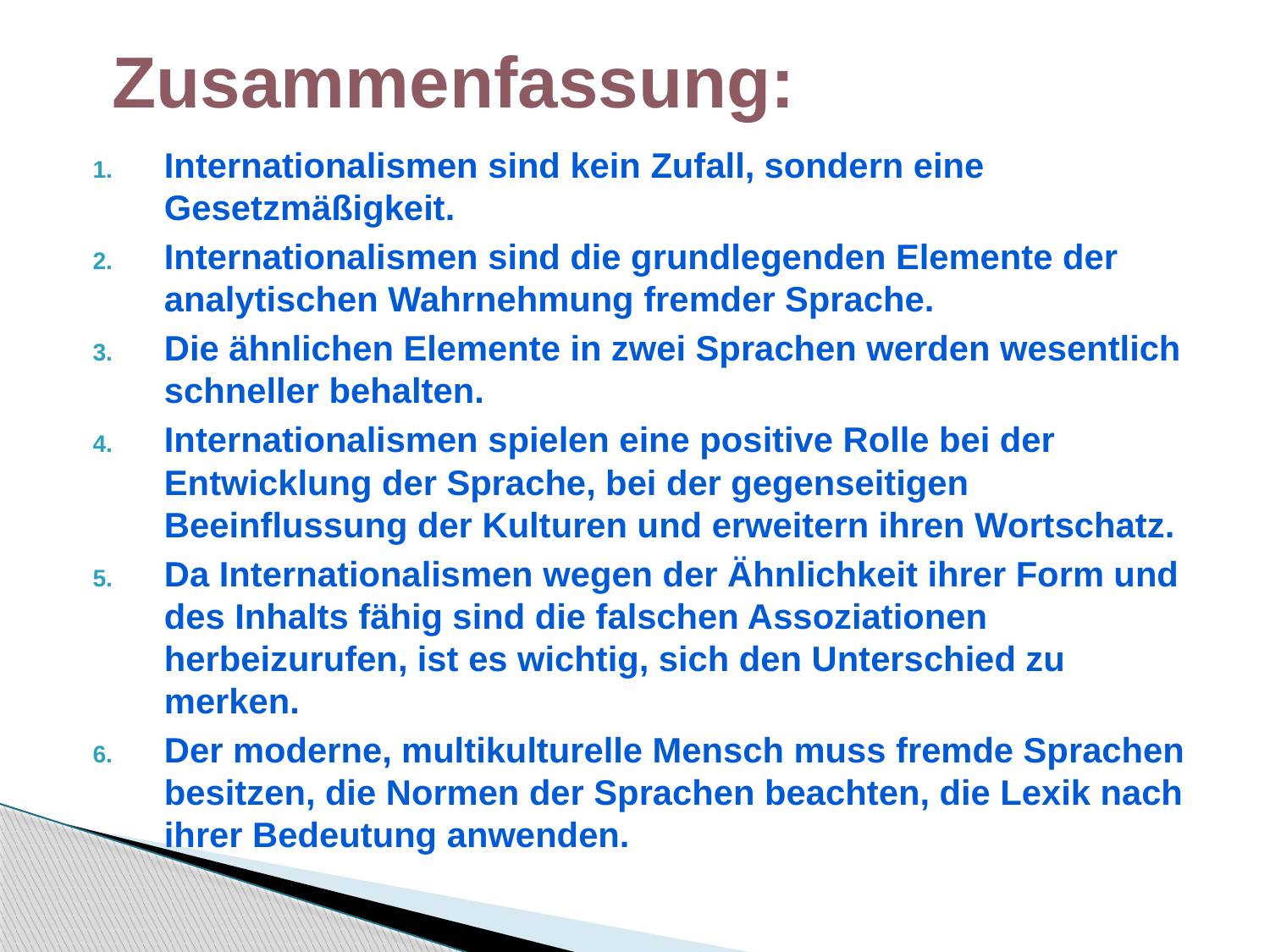

# Zusammenfassung:
Internationalismen sind kein Zufall, sondern eine Gesetzmäßigkeit.
Internationalismen sind die grundlegenden Elemente der analytischen Wahrnehmung fremder Sprache.
Die ähnlichen Elemente in zwei Sprachen werden wesentlich schneller behalten.
Internationalismen spielen eine positive Rolle bei der Entwicklung der Sprache, bei der gegenseitigen Beeinflussung der Kulturen und erweitern ihren Wortschatz.
Da Internationalismen wegen der Ähnlichkeit ihrer Form und des Inhalts fähig sind die falschen Assoziationen herbeizurufen, ist es wichtig, sich den Unterschied zu merken.
Der moderne, multikulturelle Mensch muss fremde Sprachen besitzen, die Normen der Sprachen beachten, die Lexik nach ihrer Bedeutung anwenden.